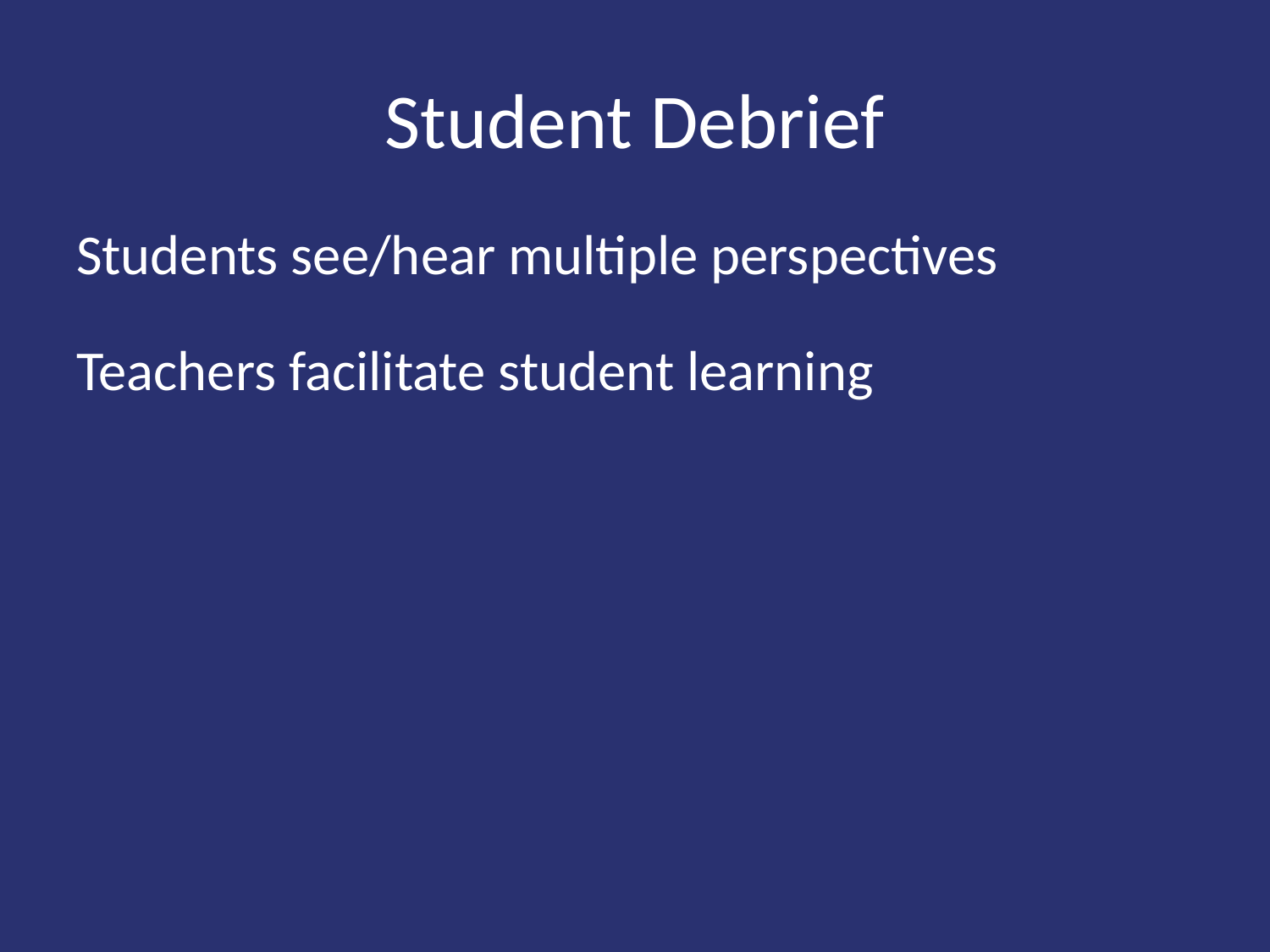

# Student Debrief
Students see/hear multiple perspectives

Teachers facilitate student learning